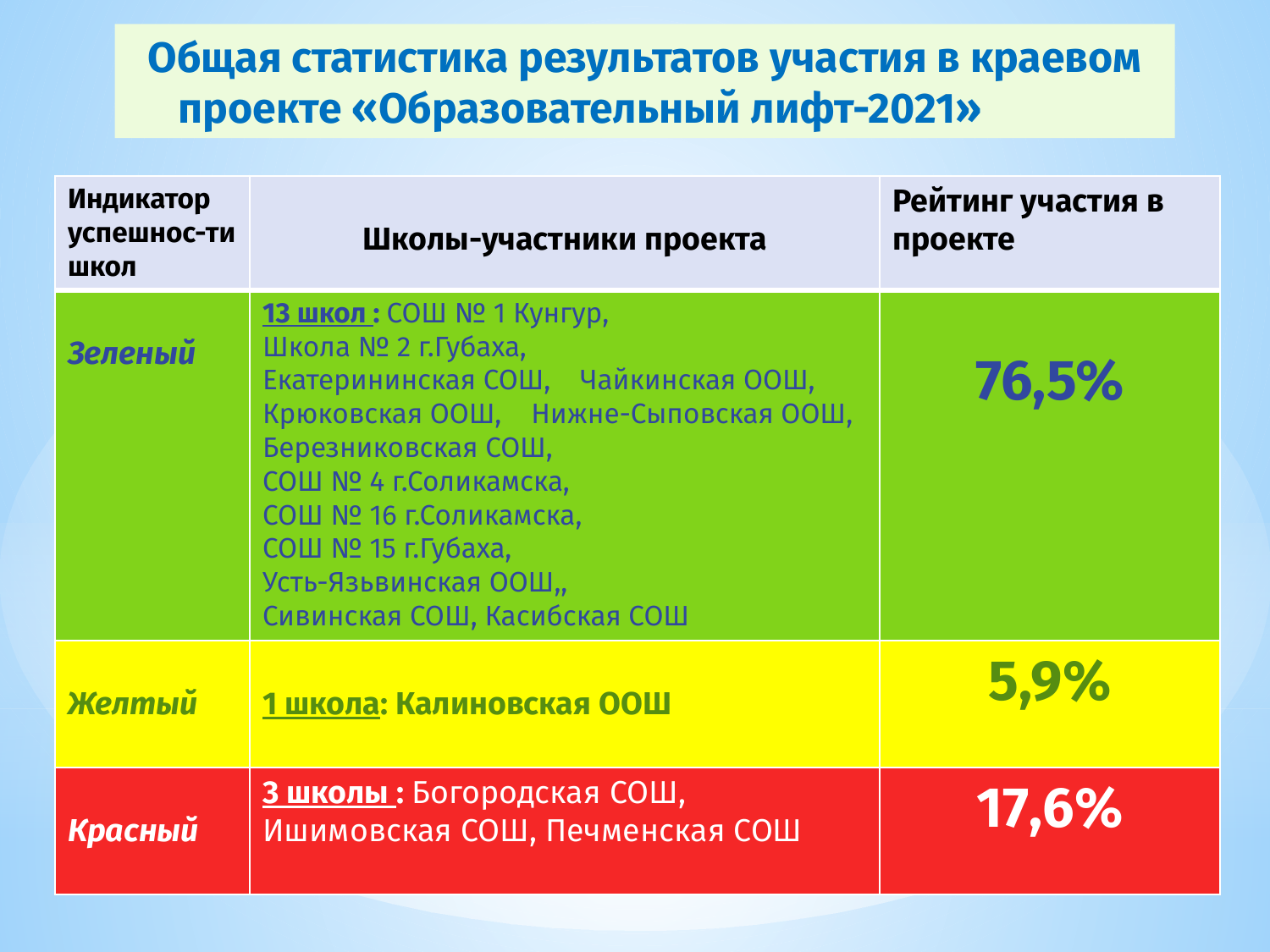

Общая статистика результатов участия в краевом проекте «Образовательный лифт-2021»
| Индикатор успешнос-ти школ | Школы-участники проекта | Рейтинг участия в проекте |
| --- | --- | --- |
| Зеленый | 13 школ : СОШ № 1 Кунгур, Школа № 2 г.Губаха, Екатерининская СОШ, Чайкинская ООШ, Крюковская ООШ, Нижне-Сыповская ООШ, Березниковская СОШ, СОШ № 4 г.Соликамска, СОШ № 16 г.Соликамска, СОШ № 15 г.Губаха, Усть-Язьвинская ООШ,, Сивинская СОШ, Касибская СОШ | 76,5% |
| Желтый | 1 школа: Калиновская ООШ | 5,9% |
| Красный | 3 школы : Богородская СОШ, Ишимовская СОШ, Печменская СОШ | 17,6% |